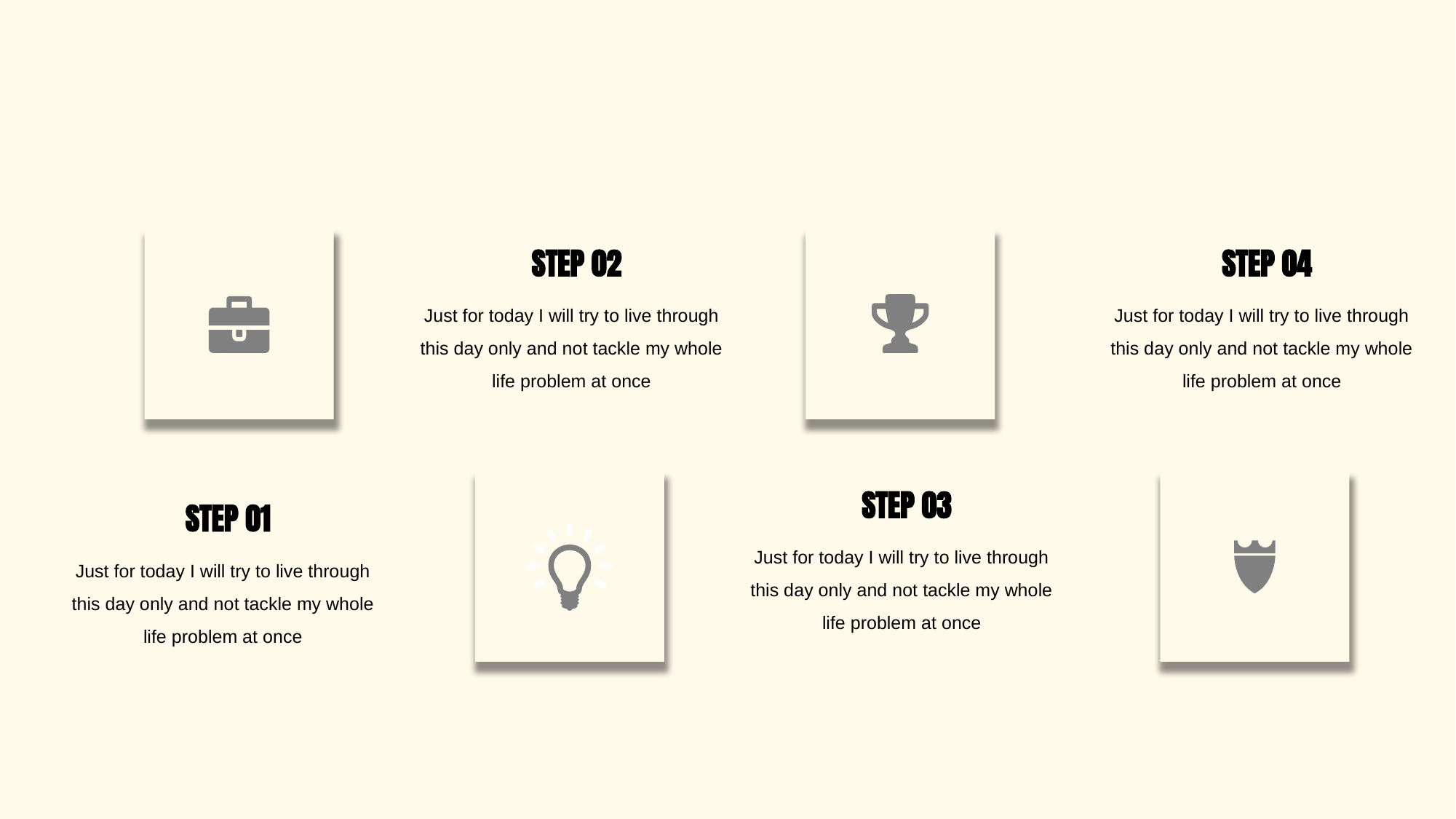

STEP 02
STEP 04
Just for today I will try to live through this day only and not tackle my whole life problem at once
Just for today I will try to live through this day only and not tackle my whole life problem at once

STEP 03
STEP 01

Just for today I will try to live through this day only and not tackle my whole life problem at once

Just for today I will try to live through this day only and not tackle my whole life problem at once